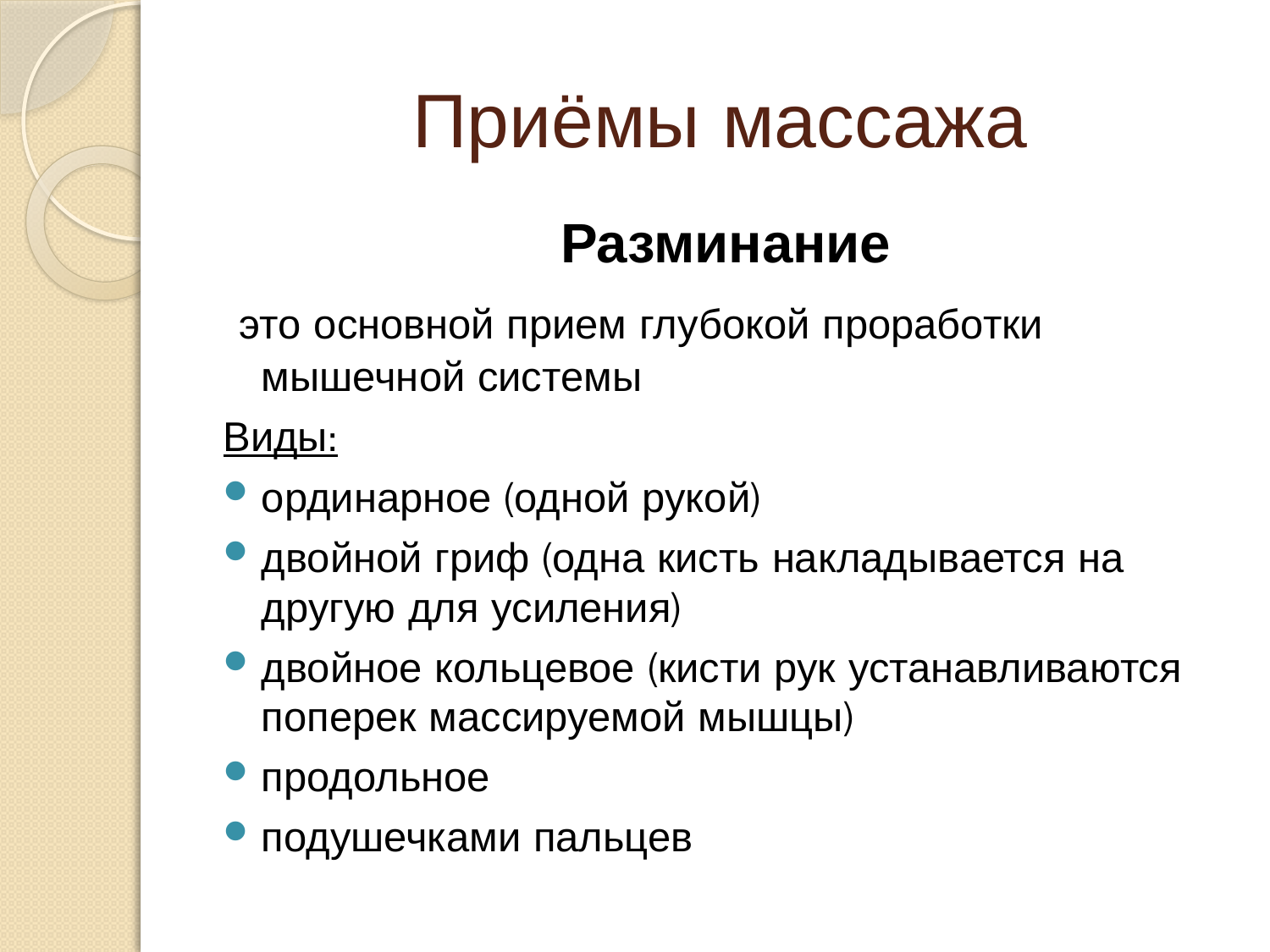

# Приёмы массажа
Разминание
 это основной прием глубокой проработки мышечной системы
Виды:
ординарное (одной рукой)
двойной гриф (одна кисть накладывается на другую для усиления)
двойное кольцевое (кисти рук устанавливаются поперек массируемой мышцы)
продольное
подушечками пальцев